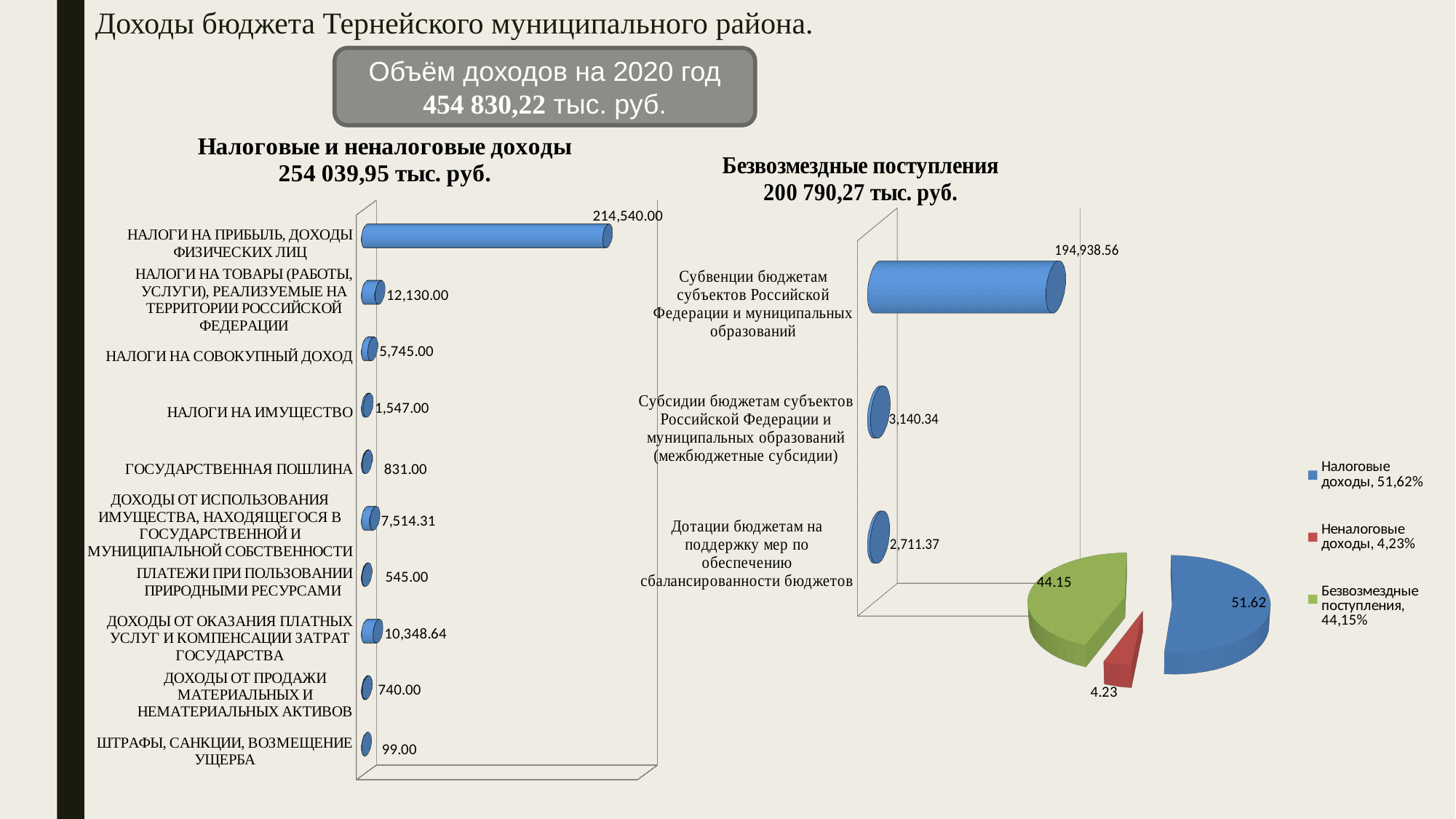

# Доходы бюджета Тернейского муниципального района.
Объём доходов на 2020 год
454 830,22 тыс. руб.

[unsupported chart]

[unsupported chart]

[unsupported chart]